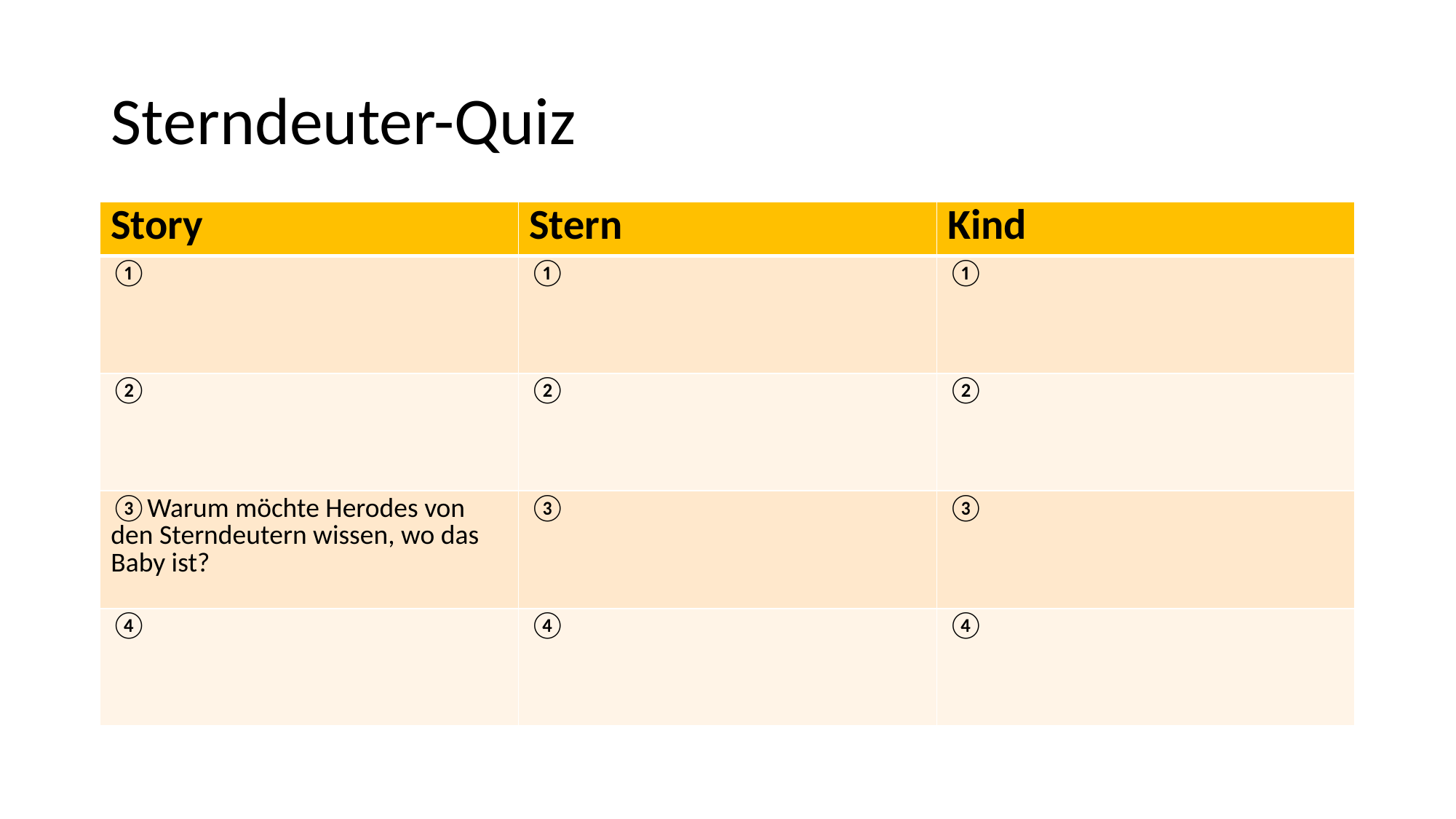

# Sterndeuter-Quiz
| Story | Stern | Kind |
| --- | --- | --- |
| ① | ① | ① |
| ② | ② | ② |
| ③Warum möchte Herodes von den Sterndeutern wissen, wo das Baby ist? | ③ | ③ |
| ④ | ④ | ④ |